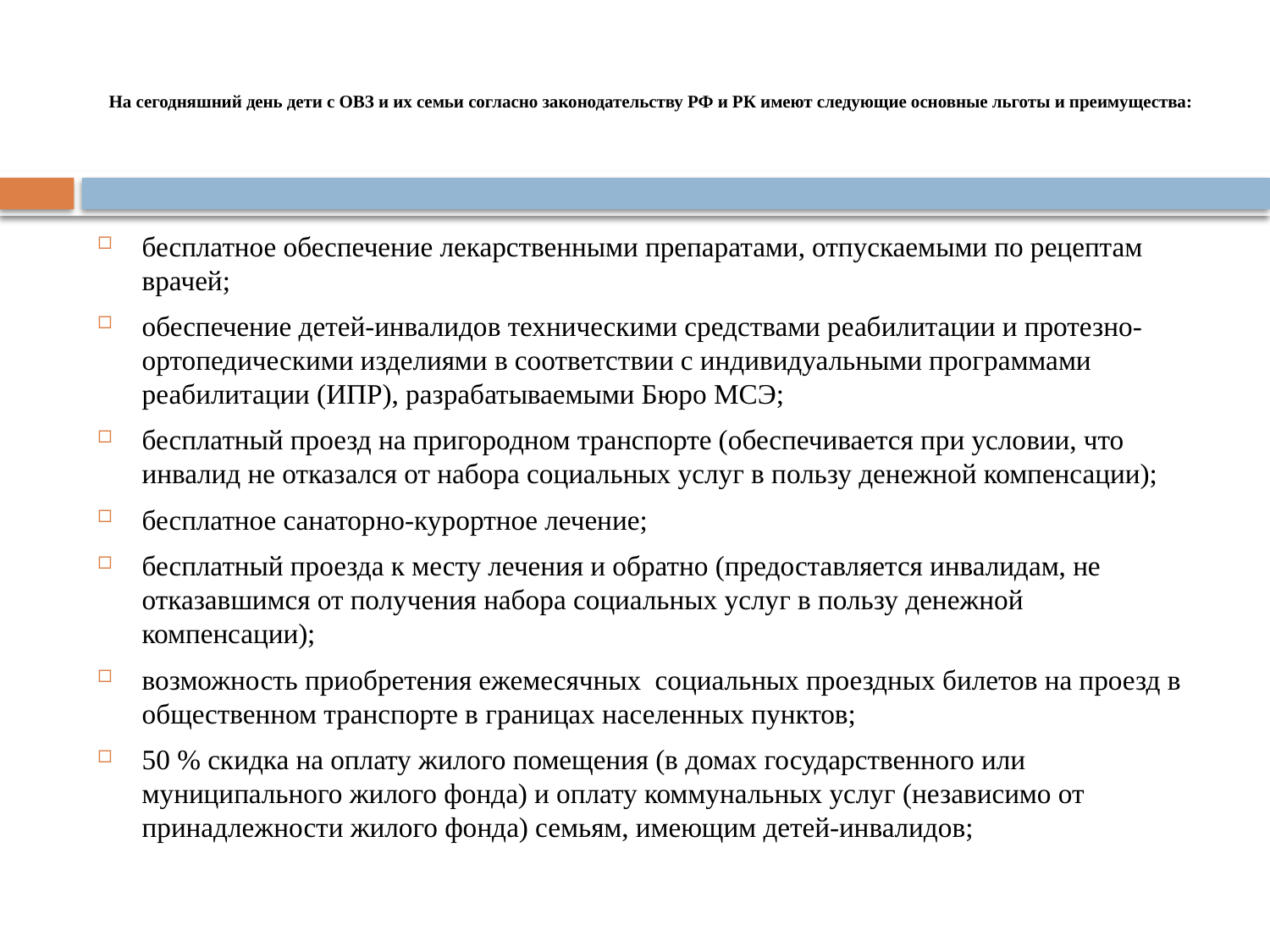

# На сегодняшний день дети с ОВЗ и их семьи согласно законодательству РФ и РК имеют следующие основные льготы и преимущества:
бесплатное обеспечение лекарственными препаратами, отпускаемыми по рецептам врачей;
обеспечение детей-инвалидов техническими средствами реабилитации и протезно-ортопедическими изделиями в соответствии с индивидуальными программами реабилитации (ИПР), разрабатываемыми Бюро МСЭ;
бесплатный проезд на пригородном транспорте (обеспечивается при условии, что инвалид не отказался от набора социальных услуг в пользу денежной компенсации);
бесплатное санаторно-курортное лечение;
бесплатный проезда к месту лечения и обратно (предоставляется инвалидам, не отказавшимся от получения набора социальных услуг в пользу денежной компенсации);
возможность приобретения ежемесячных  социальных проездных билетов на проезд в общественном транспорте в границах населенных пунктов;
50 % скидка на оплату жилого помещения (в домах государственного или муниципального жилого фонда) и оплату коммунальных услуг (независимо от принадлежности жилого фонда) семьям, имеющим детей-инвалидов;